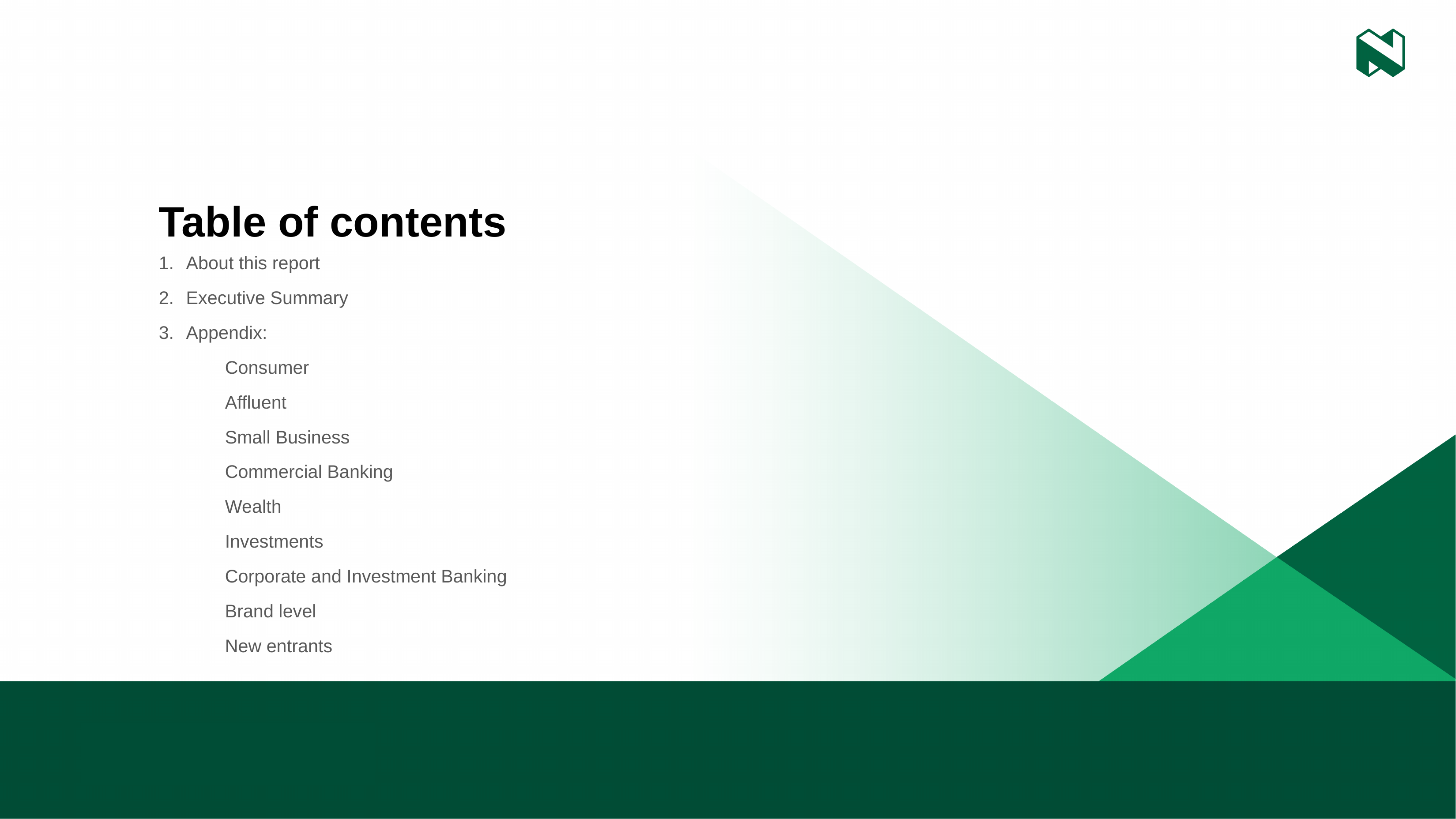

# Table of contents
About this report
Executive Summary
Appendix:
	Consumer
	Affluent
	Small Business
	Commercial Banking
	Wealth
	Investments
	Corporate and Investment Banking
	Brand level
	New entrants